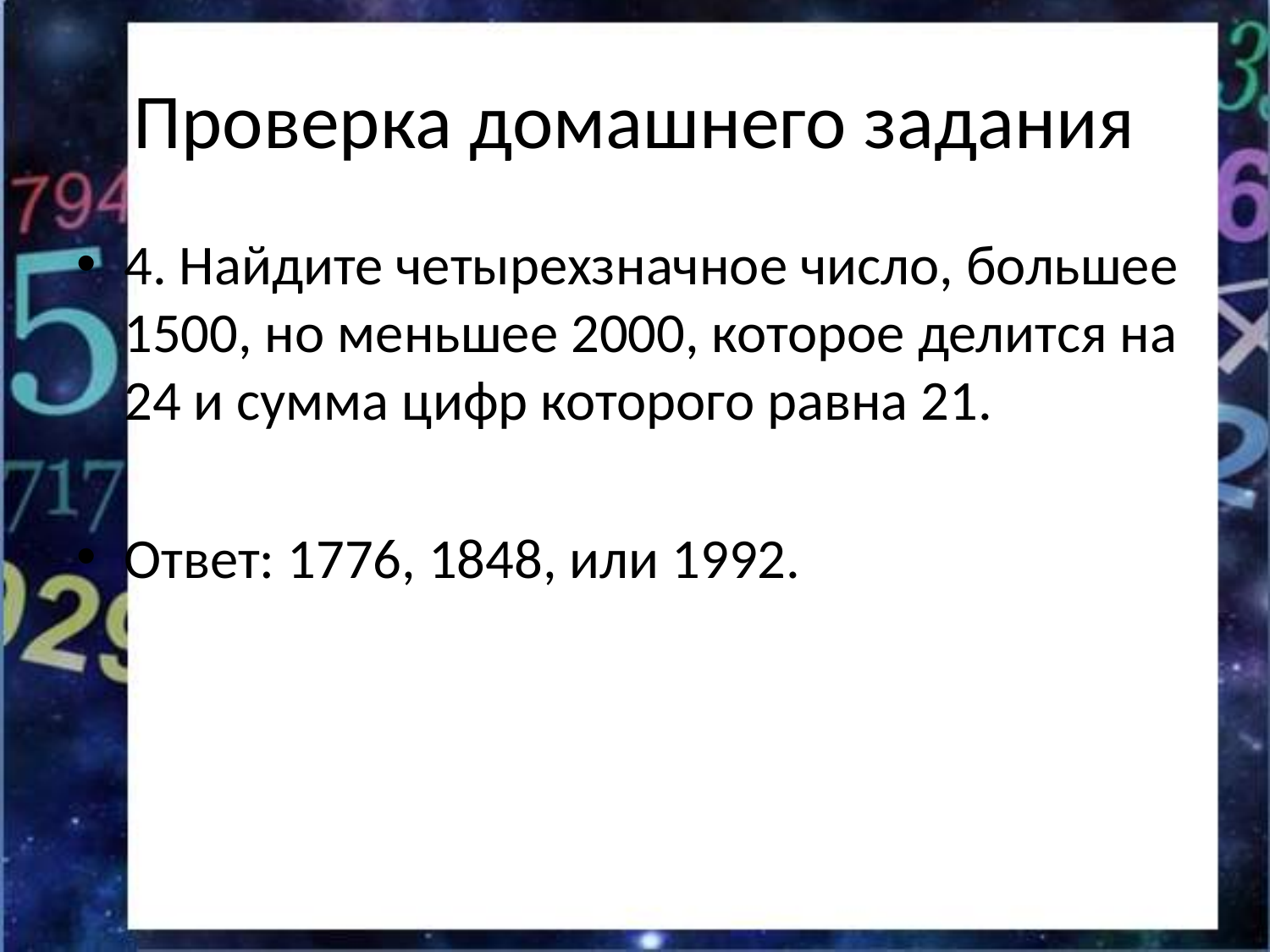

# Проверка домашнего задания
4. Найдите четырехзначное число, большее 1500, но меньшее 2000, которое делится на 24 и сумма цифр которого равна 21.

Ответ: 1776, 1848, или 1992.